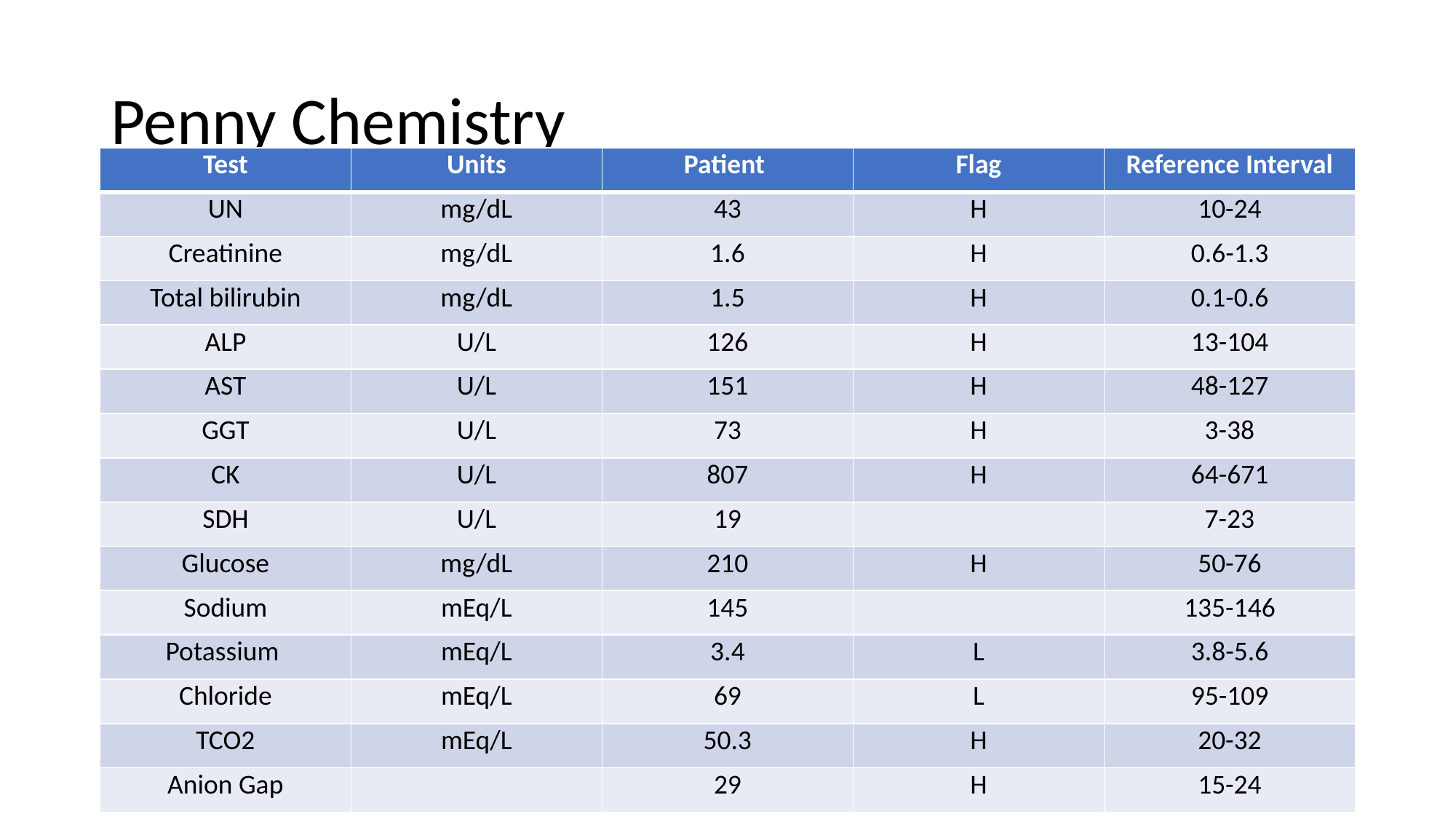

# Penny Chemistry
| Test | Units | Patient | Flag | Reference Interval |
| --- | --- | --- | --- | --- |
| UN | mg/dL | 43 | H | 10-24 |
| Creatinine | mg/dL | 1.6 | H | 0.6-1.3 |
| Total bilirubin | mg/dL | 1.5 | H | 0.1-0.6 |
| ALP | U/L | 126 | H | 13-104 |
| AST | U/L | 151 | H | 48-127 |
| GGT | U/L | 73 | H | 3-38 |
| CK | U/L | 807 | H | 64-671 |
| SDH | U/L | 19 |  | 7-23 |
| Glucose | mg/dL | 210 | H | 50-76 |
| Sodium | mEq/L | 145 |  | 135-146 |
| Potassium | mEq/L | 3.4 | L | 3.8-5.6 |
| Chloride | mEq/L | 69 | L | 95-109 |
| TCO2 | mEq/L | 50.3 | H | 20-32 |
| Anion Gap |  | 29 | H | 15-24 |